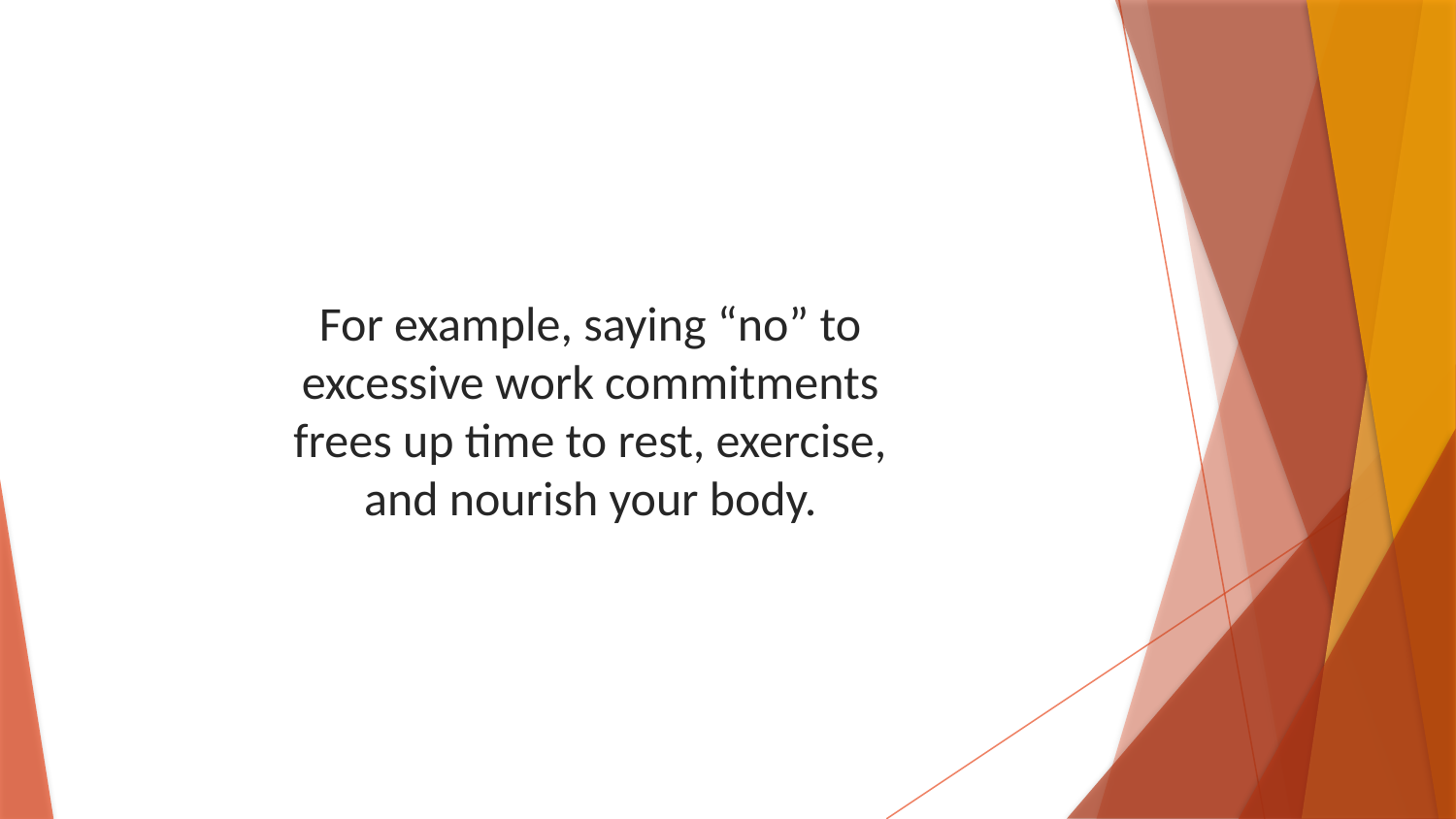

For example, saying “no” to excessive work commitments frees up time to rest, exercise, and nourish your body.